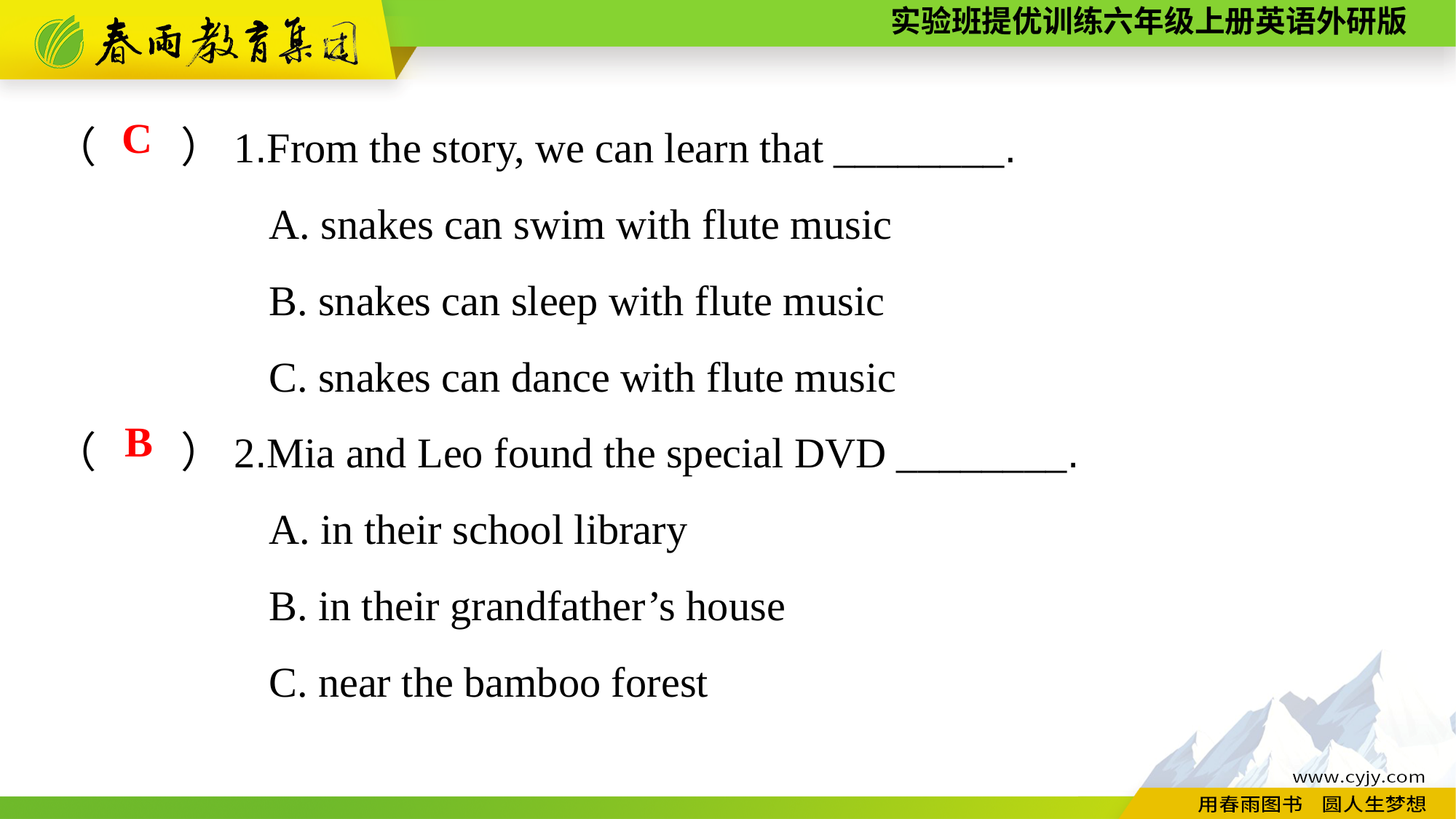

（　　）1.From the story, we can learn that ________.
A. snakes can swim with flute music
B. snakes can sleep with flute music
C. snakes can dance with flute music
（　　）2.Mia and Leo found the special DVD ________.
A. in their school library
B. in their grandfather’s house
C. near the bamboo forest
C
B